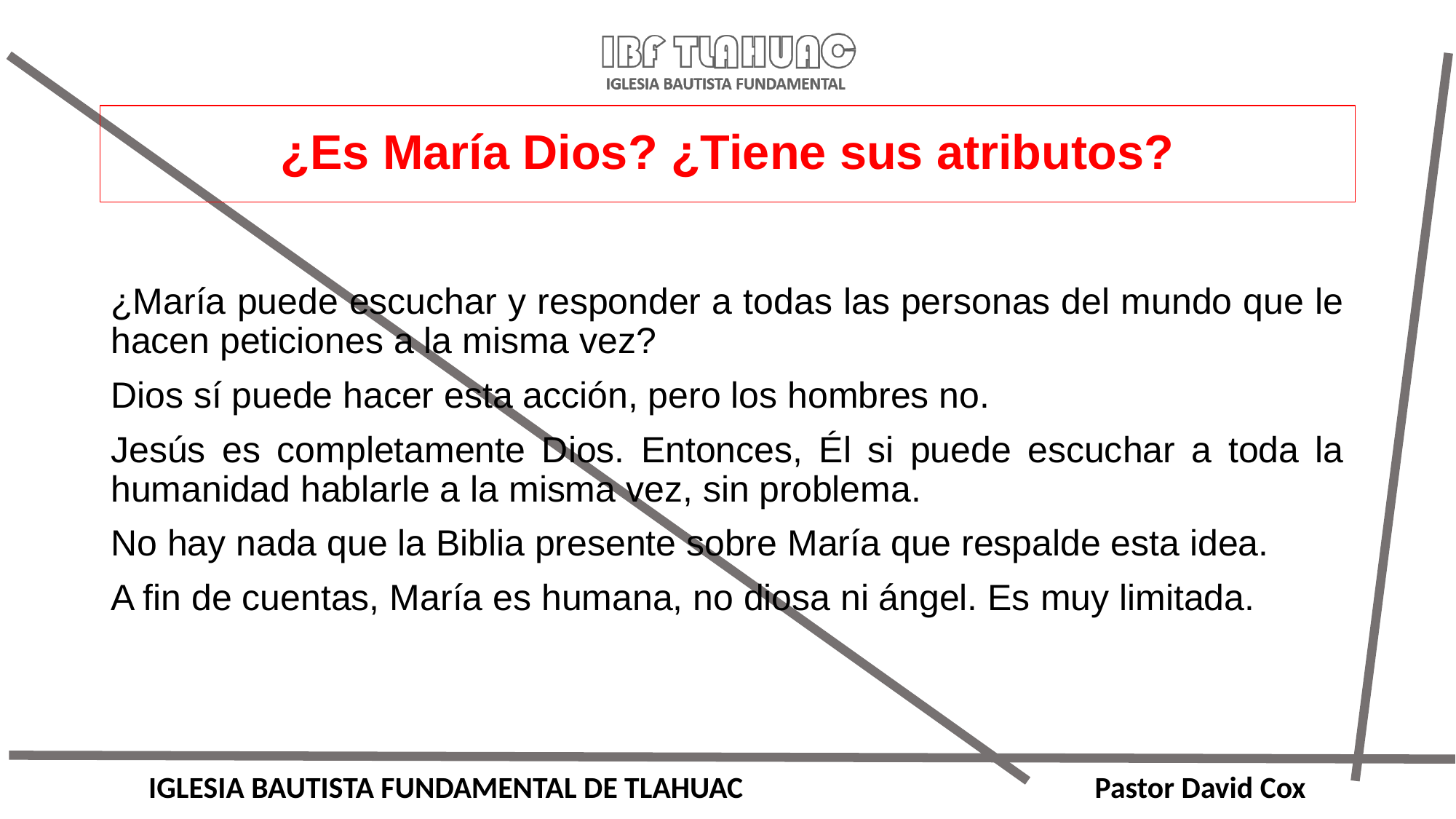

# ¿Es María Dios? ¿Tiene sus atributos?
¿María puede escuchar y responder a todas las personas del mundo que le hacen peticiones a la misma vez?
Dios sí puede hacer esta acción, pero los hombres no.
Jesús es completamente Dios. Entonces, Él si puede escuchar a toda la humanidad hablarle a la misma vez, sin problema.
No hay nada que la Biblia presente sobre María que respalde esta idea.
A fin de cuentas, María es humana, no diosa ni ángel. Es muy limitada.

IGLESIA BAUTISTA FUNDAMENTAL DE TLAHUAC                                                   Pastor David Cox